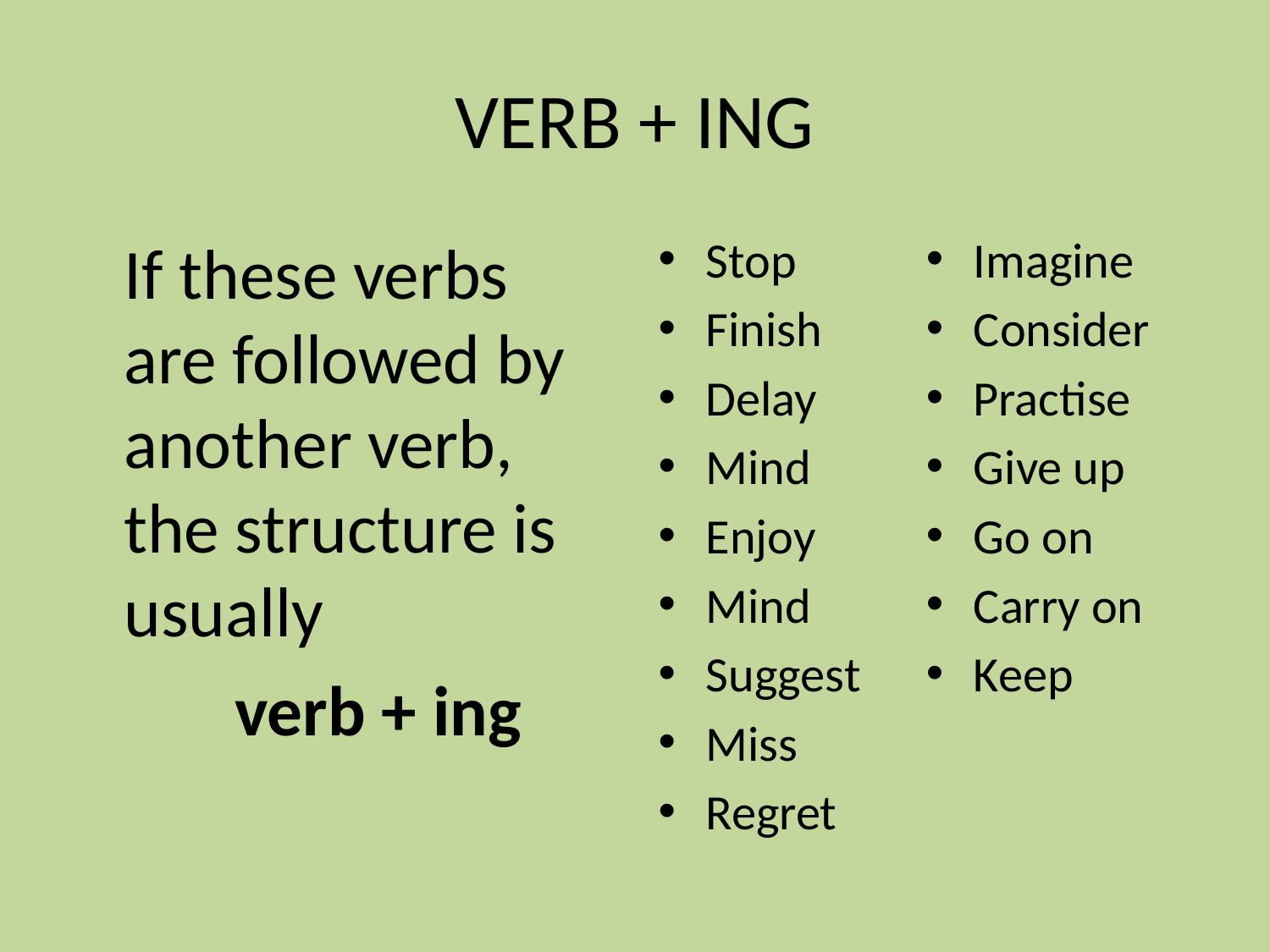

# VERB + ING
   If these verbs are followed by another verb, the structure is usually
          verb + ing
Stop
Finish
Delay
Mind
Enjoy
Mind
Suggest
Miss
Regret
Imagine
Consider
Practise
Give up
Go on
Carry on
Keep